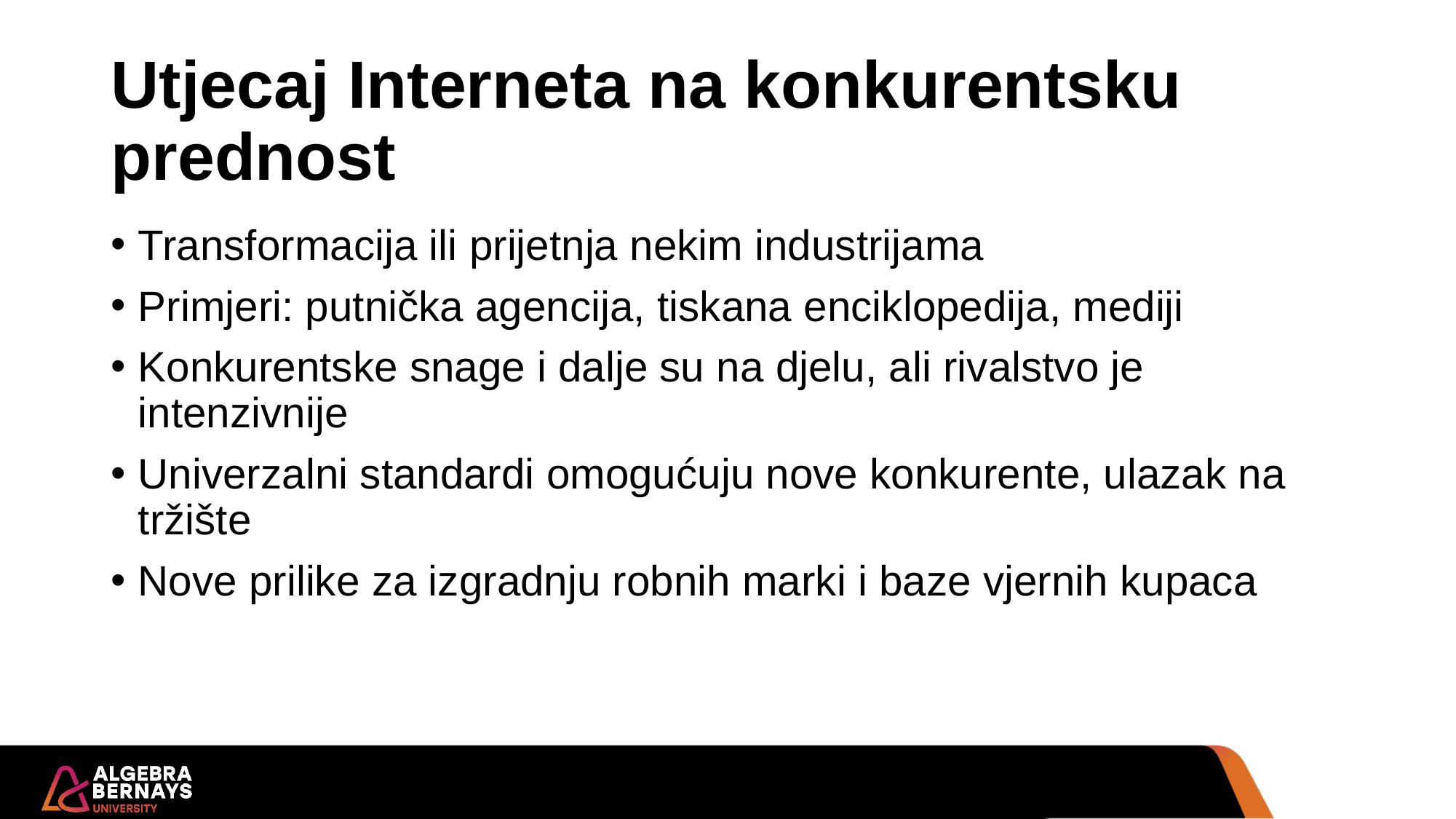

# Utjecaj Interneta na konkurentsku prednost
Transformacija ili prijetnja nekim industrijama
Primjeri: putnička agencija, tiskana enciklopedija, mediji
Konkurentske snage i dalje su na djelu, ali rivalstvo je intenzivnije
Univerzalni standardi omogućuju nove konkurente, ulazak na tržište
Nove prilike za izgradnju robnih marki i baze vjernih kupaca